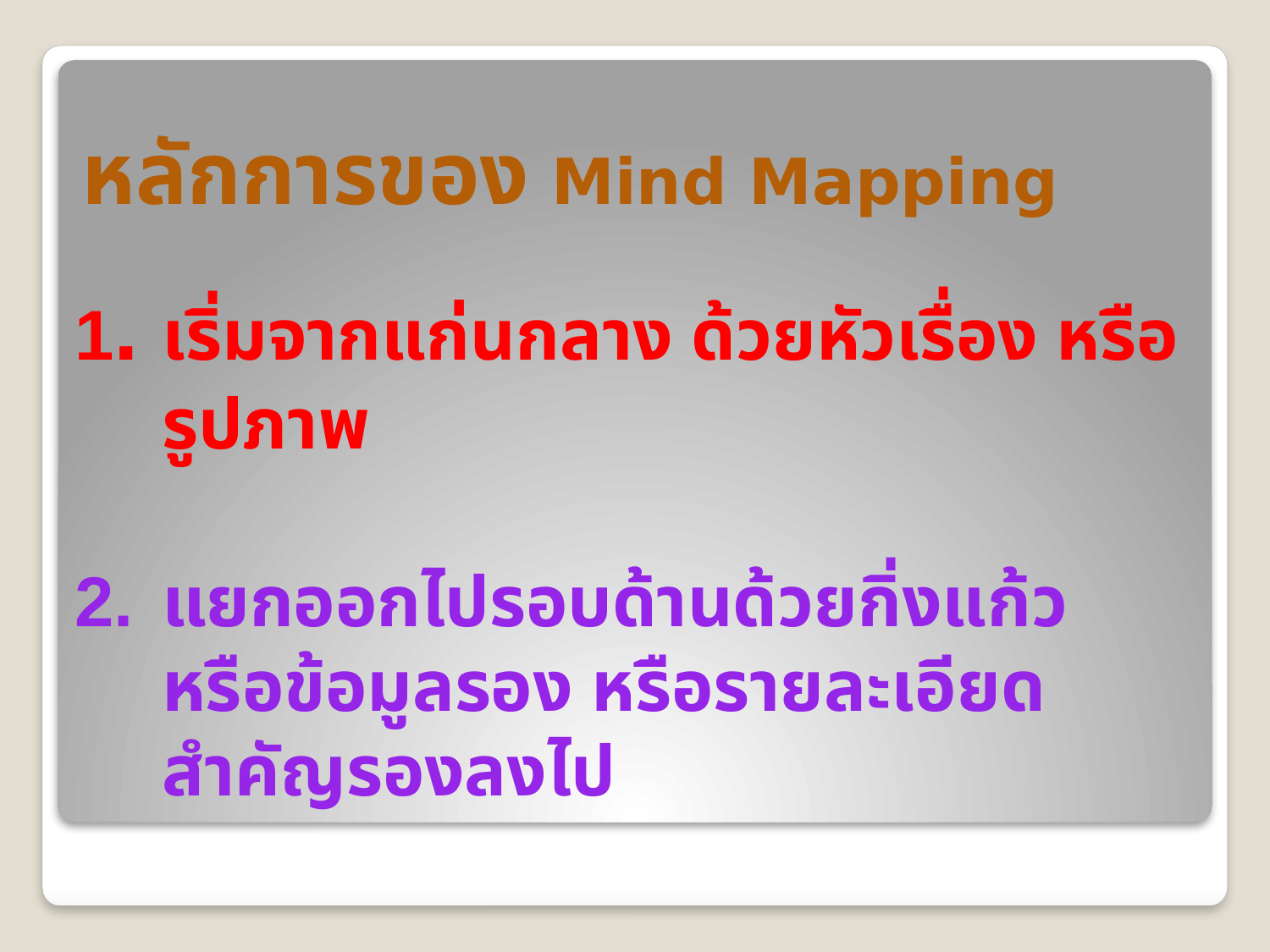

# หลักการของ Mind Mapping
1.	เริ่มจากแก่นกลาง ด้วยหัวเรื่อง หรือรูปภาพ

2.	แยกออกไปรอบด้านด้วยกิ่งแก้ว หรือข้อมูลรอง หรือรายละเอียดสำคัญรองลงไป